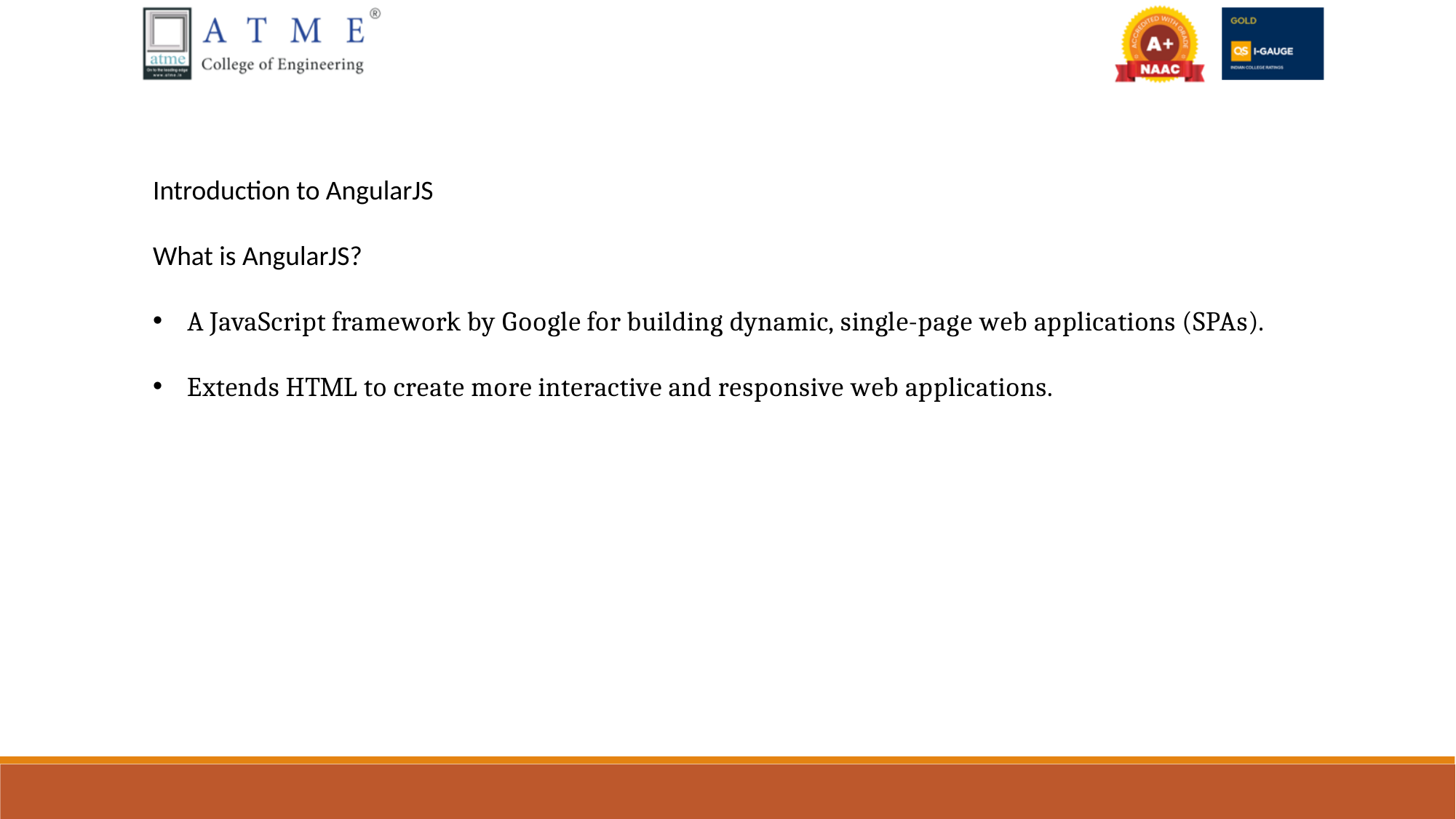

Introduction to AngularJS
What is AngularJS?
A JavaScript framework by Google for building dynamic, single-page web applications (SPAs).
Extends HTML to create more interactive and responsive web applications.